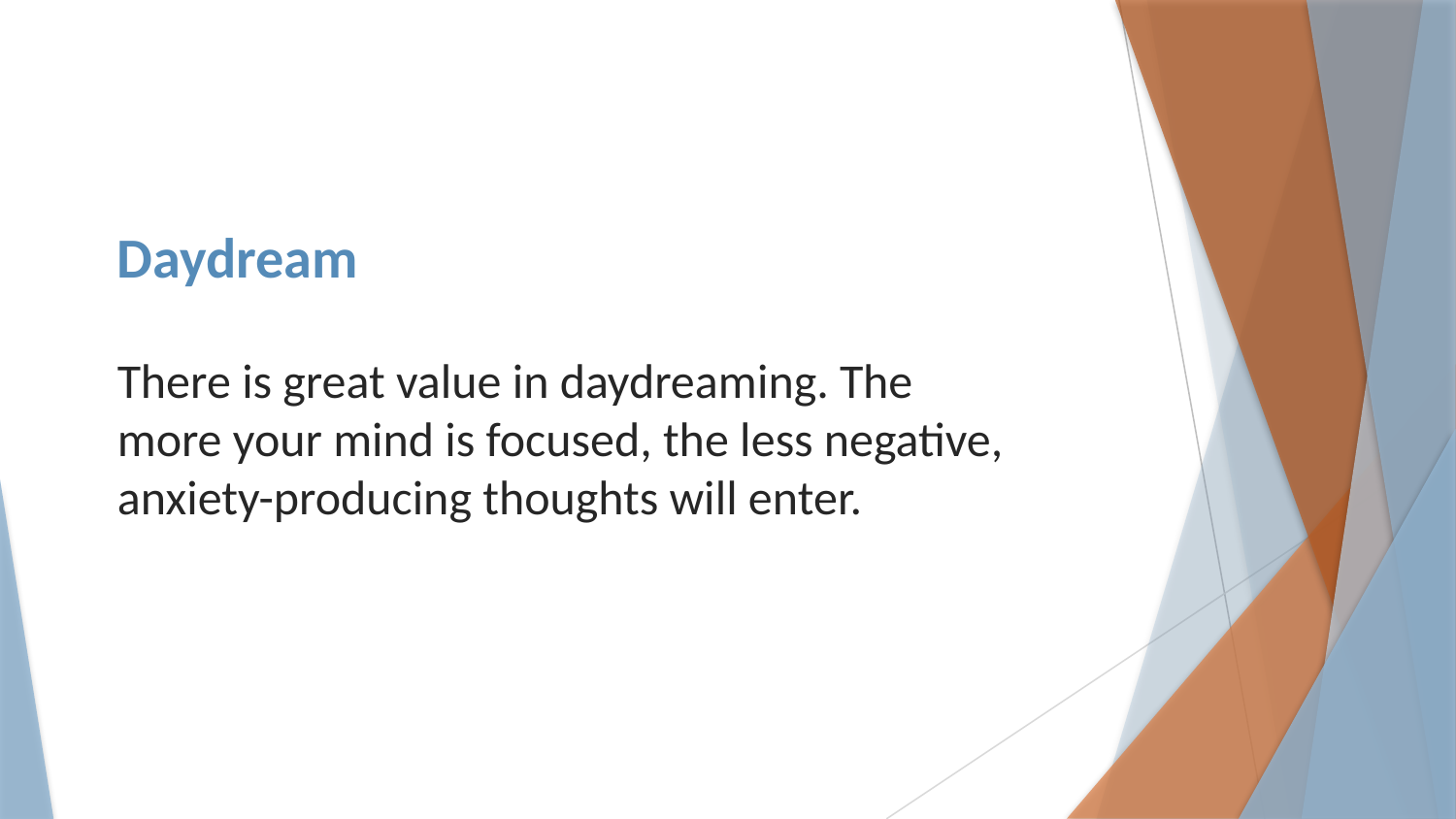

# Daydream
There is great value in daydreaming. The more your mind is focused, the less negative, anxiety-producing thoughts will enter.